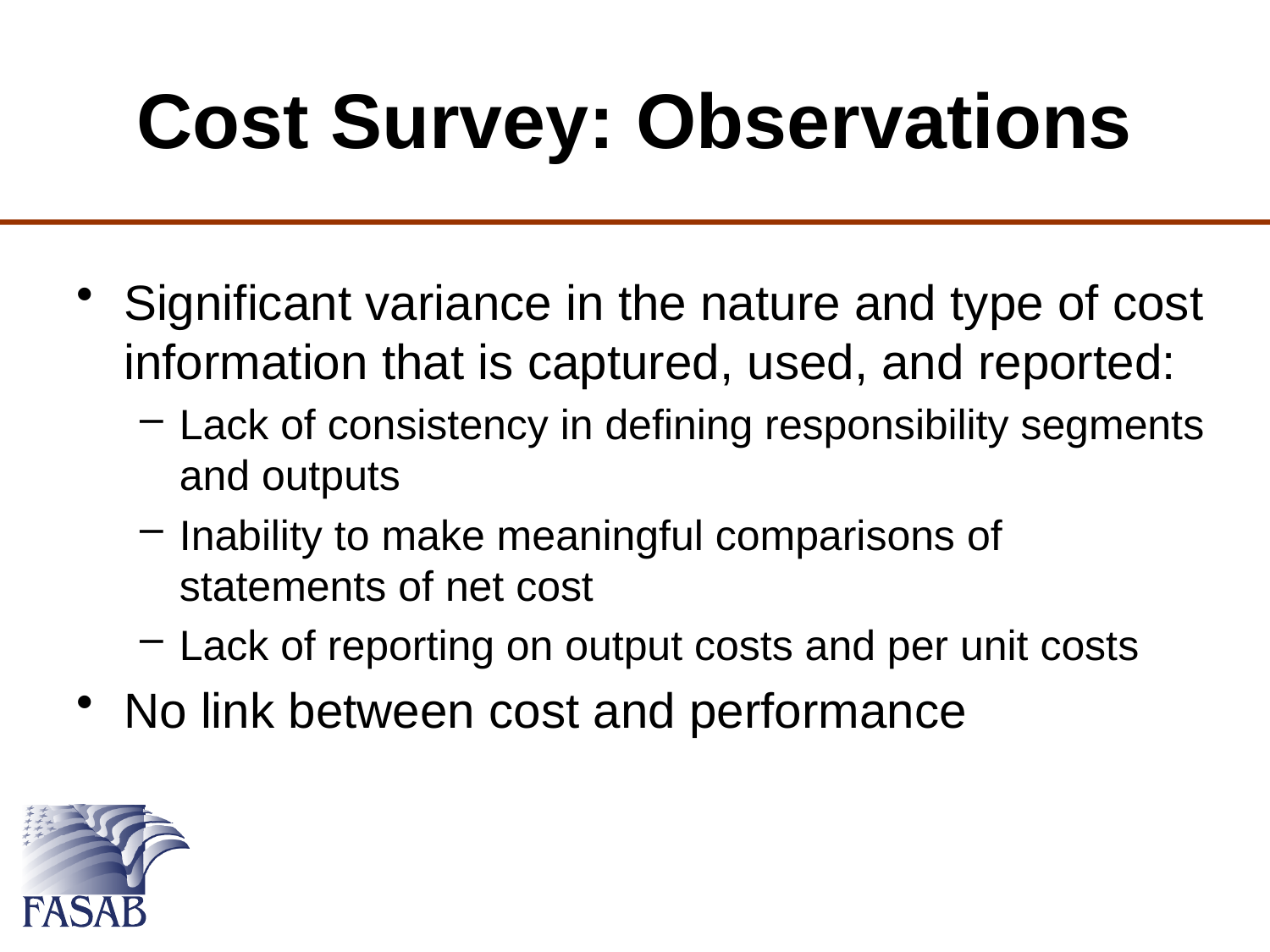

# Cost Survey: Observations
Significant variance in the nature and type of cost information that is captured, used, and reported:
Lack of consistency in defining responsibility segments and outputs
Inability to make meaningful comparisons of statements of net cost
Lack of reporting on output costs and per unit costs
No link between cost and performance